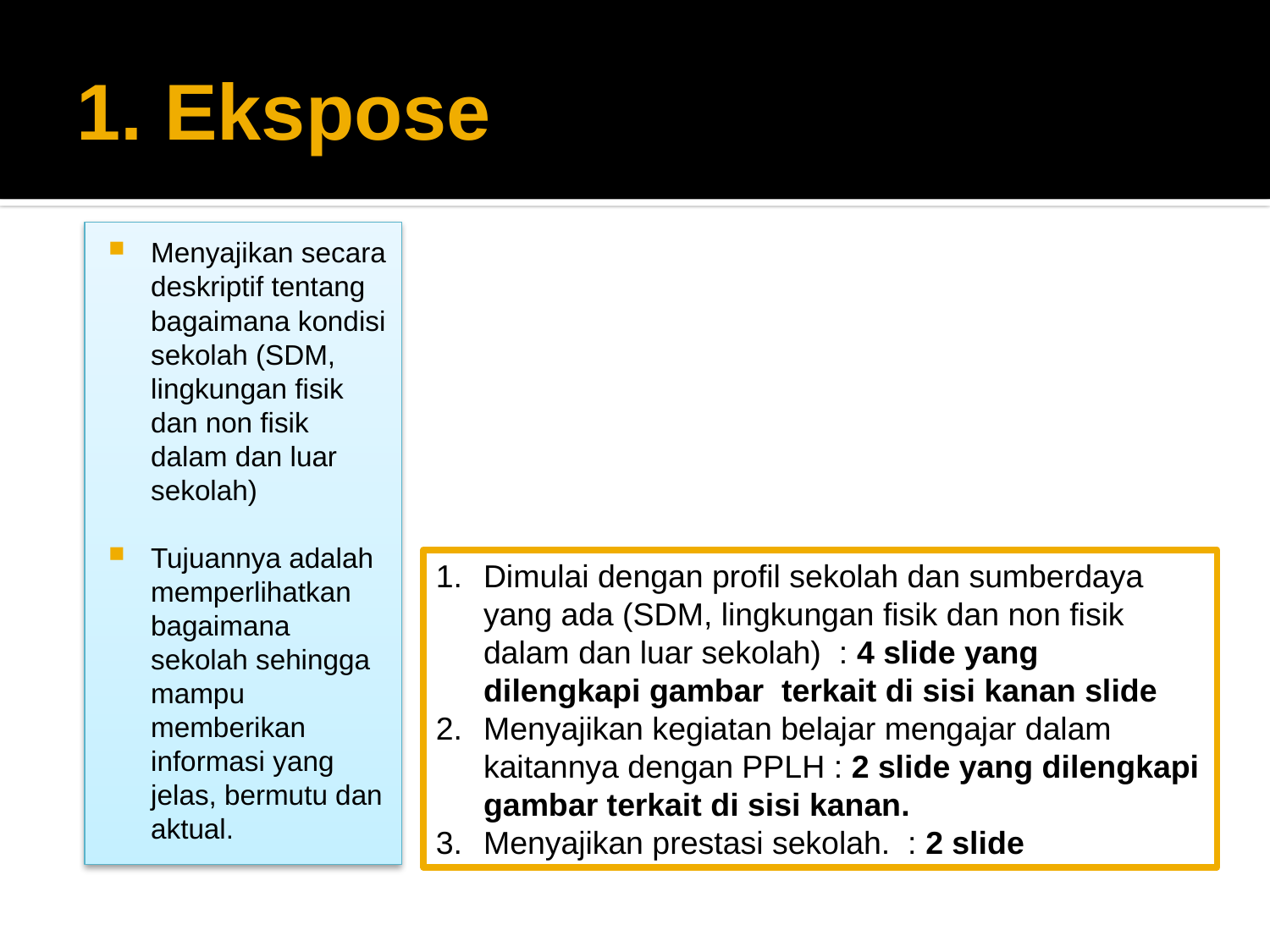

# 1. Ekspose
Menyajikan secara deskriptif tentang bagaimana kondisi sekolah (SDM, lingkungan fisik dan non fisik dalam dan luar sekolah)

Tujuannya adalah memperlihatkan  bagaimana  sekolah sehingga mampu memberikan informasi yang jelas, bermutu dan aktual.
Dimulai dengan profil sekolah dan sumberdaya yang ada (SDM, lingkungan fisik dan non fisik  dalam dan luar sekolah)  : 4 slide yang dilengkapi gambar  terkait di sisi kanan slide
Menyajikan kegiatan belajar mengajar dalam kaitannya dengan PPLH : 2 slide yang dilengkapi gambar terkait di sisi kanan.
Menyajikan prestasi sekolah.  : 2 slide